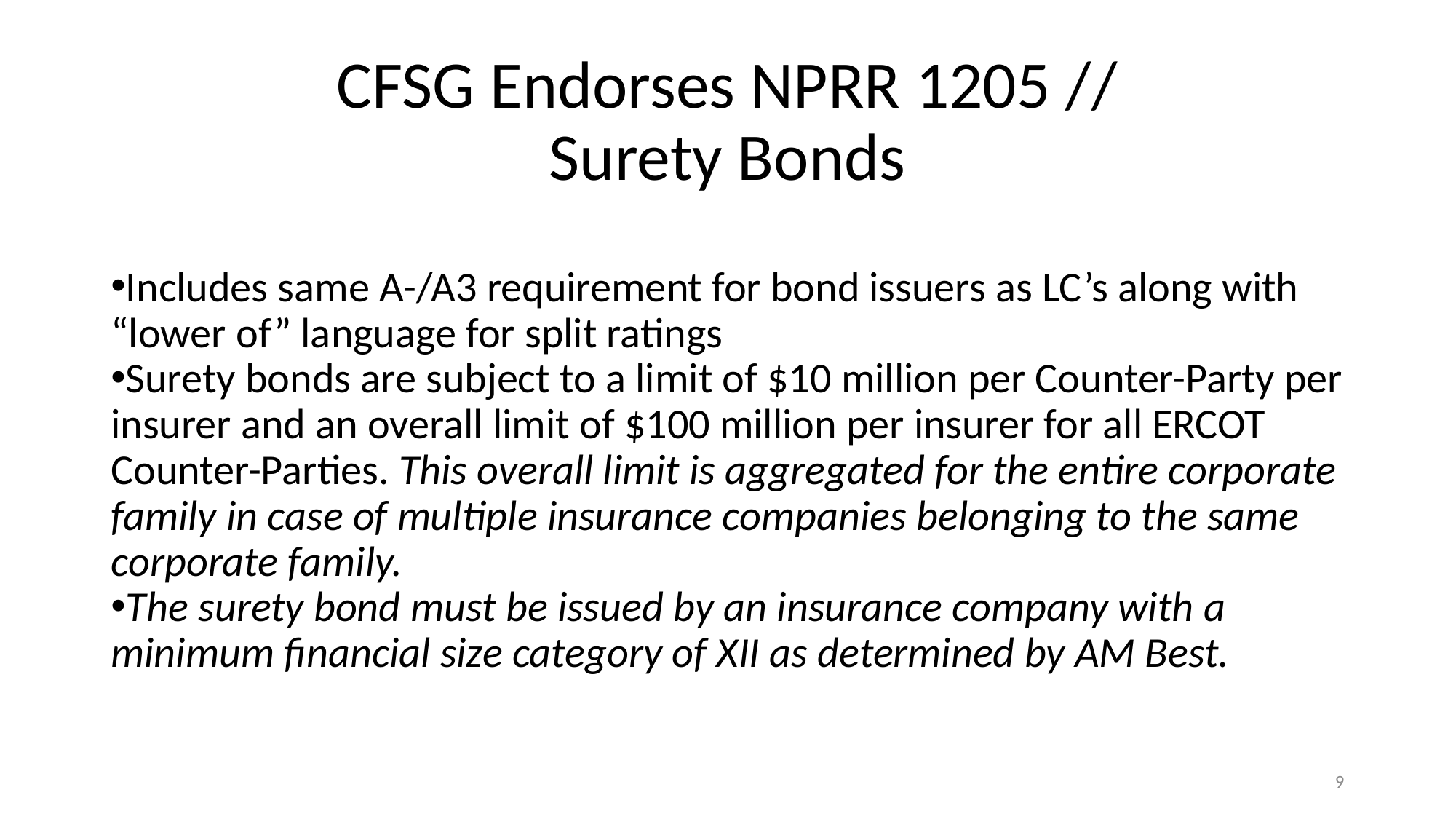

# CFSG Endorses NPRR 1205 // Surety Bonds
Includes same A-/A3 requirement for bond issuers as LC’s along with “lower of” language for split ratings
Surety bonds are subject to a limit of $10 million per Counter-Party per insurer and an overall limit of $100 million per insurer for all ERCOT Counter-Parties. This overall limit is aggregated for the entire corporate family in case of multiple insurance companies belonging to the same corporate family.
The surety bond must be issued by an insurance company with a minimum financial size category of XII as determined by AM Best.

9